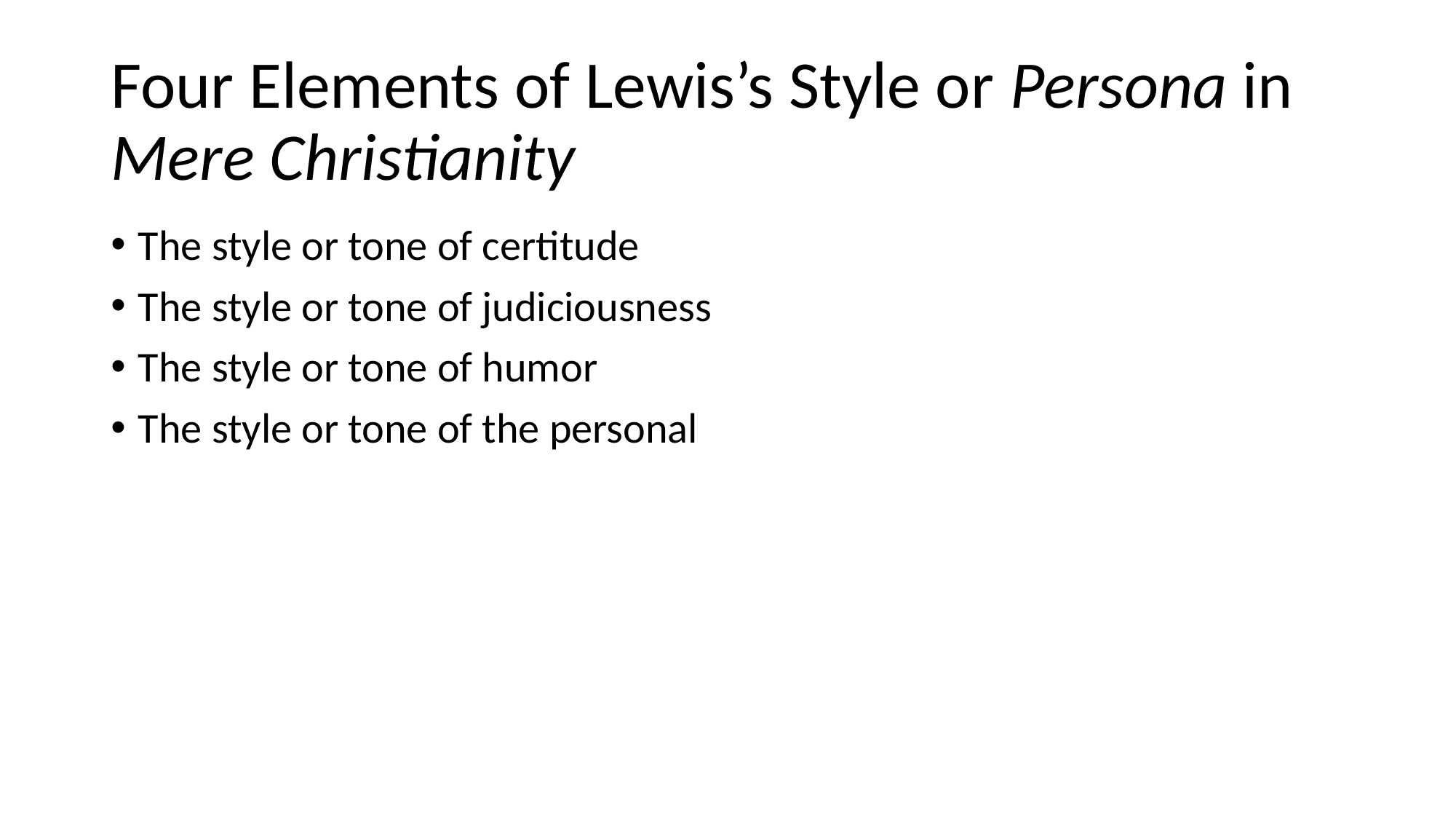

# Four Elements of Lewis’s Style or Persona in Mere Christianity
The style or tone of certitude
The style or tone of judiciousness
The style or tone of humor
The style or tone of the personal